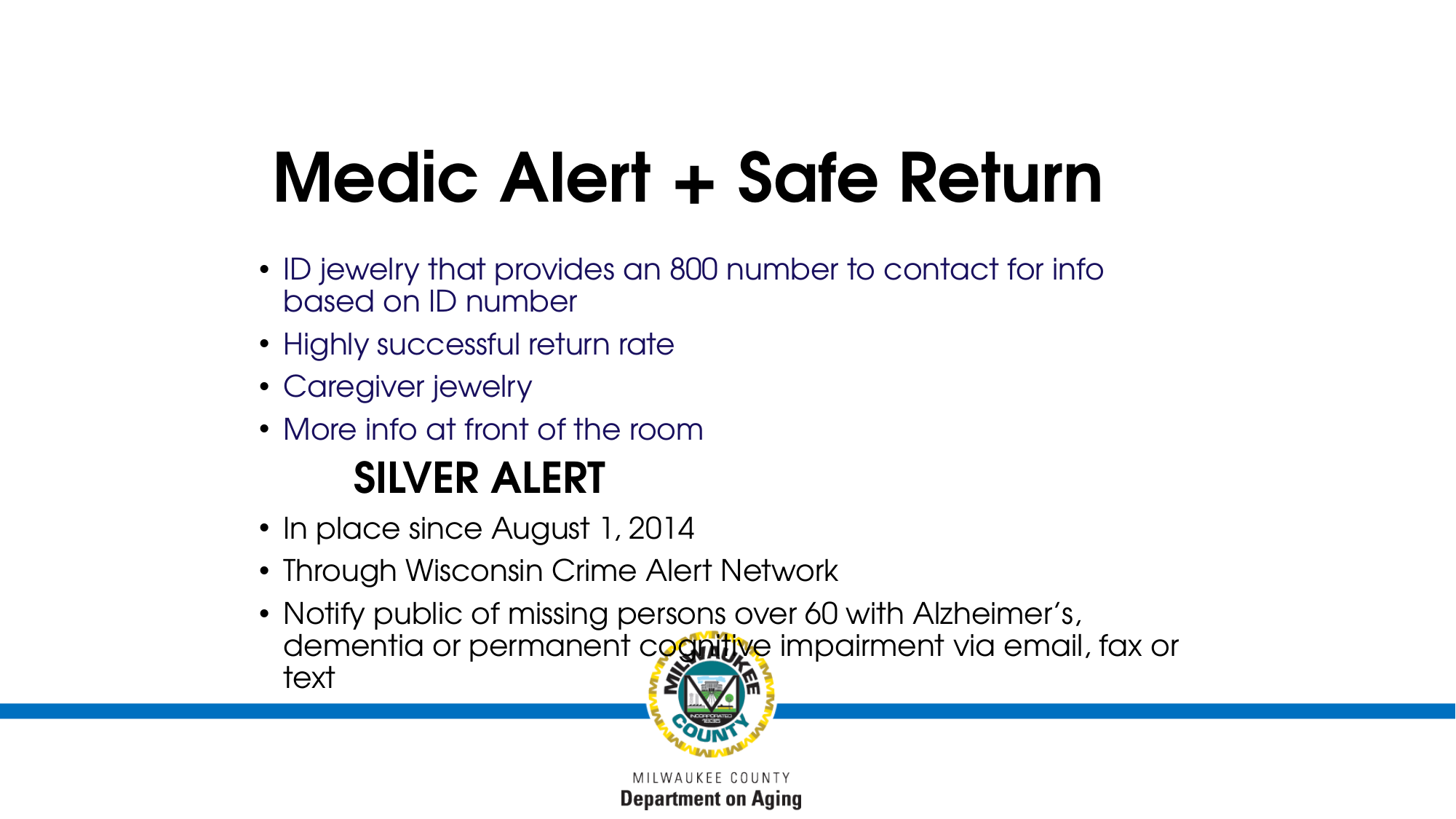

# Medic Alert + Safe Return
ID jewelry that provides an 800 number to contact for info based on ID number
Highly successful return rate
Caregiver jewelry
More info at front of the room
        SILVER ALERT
In place since August 1, 2014
Through Wisconsin Crime Alert Network
Notify public of missing persons over 60 with Alzheimer’s, dementia or permanent cognitive impairment via email, fax or text